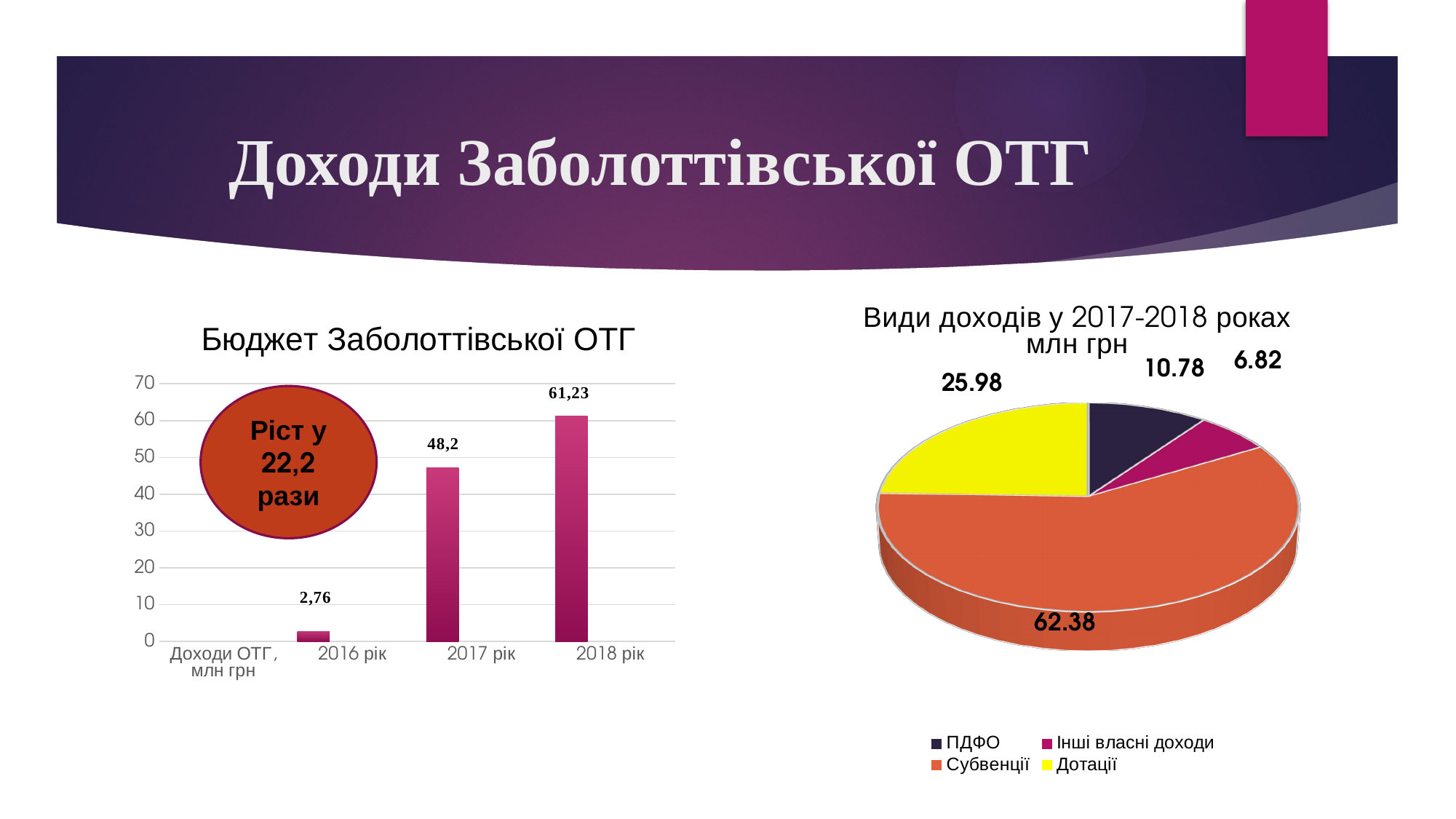

# Доходи Заболоттівської ОТГ

[unsupported chart]

### Chart: Бюджет Заболоттівської ОТГ

| Category | Всього надходжень 31 575,927 | Власні доходи 9 727,47 | Субвенції з державного бюджету 21 848,457 |
|---|---|---|---|
| Доходи ОТГ, млн грн | None | None | None |
| 2016 рік | 2.7600000000000002 | None | None |
| 2017 рік | 47.15 | None | None |
| 2018 рік | 61.230000000000004 | None | None |
Ріст у 22,2 рази